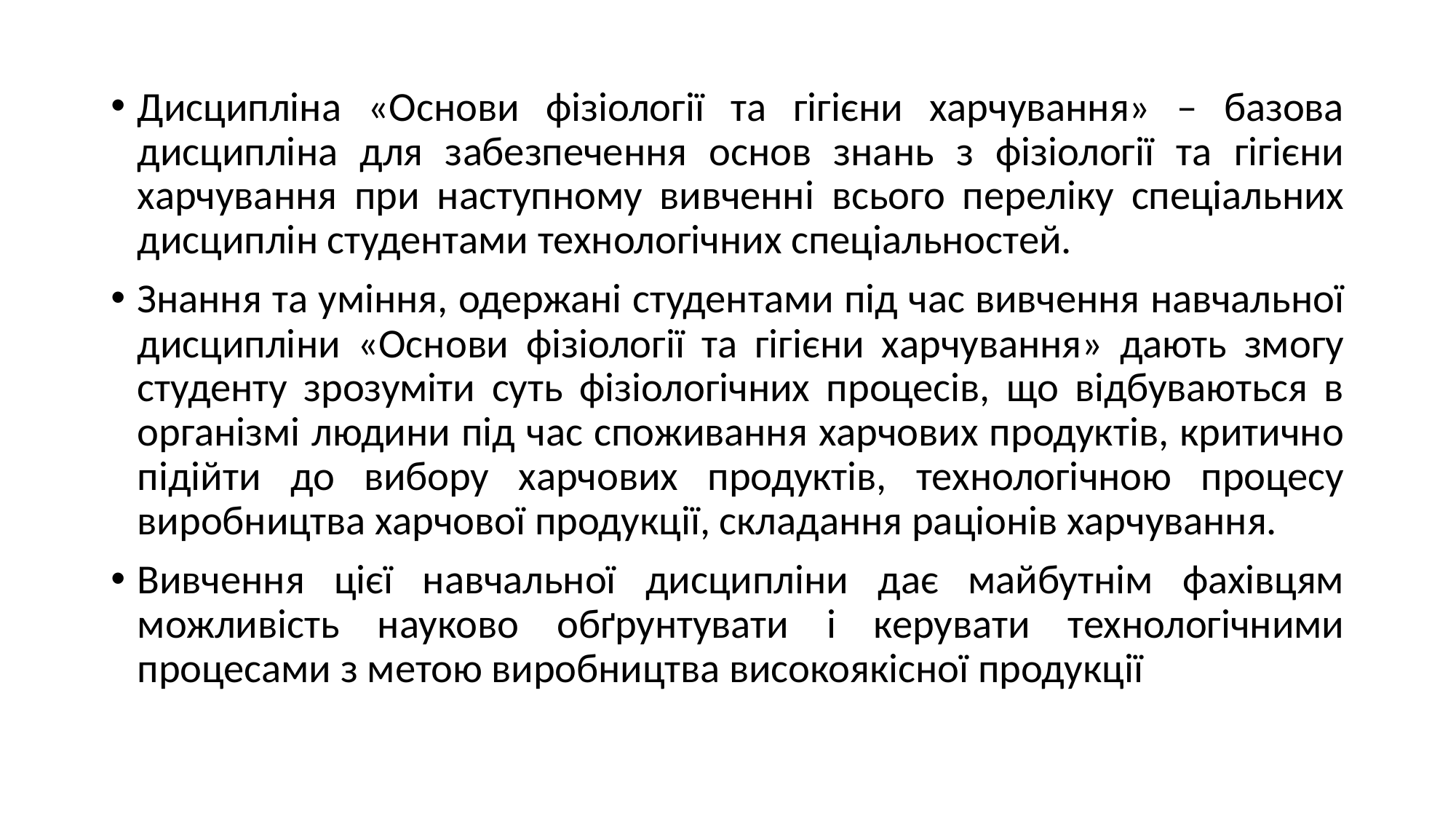

#
Дисципліна «Основи фізіології та гігієни харчування» – базова дисципліна для забезпечення основ знань з фізіології та гігієни харчування при наступному вивченні всього переліку спеціальних дисциплін студентами технологічних спеціальностей.
Знання та уміння, одержані студентами під час вивчення навчальної дисципліни «Основи фізіології та гігієни харчування» дають змогу студенту зрозуміти суть фізіологічних процесів, що відбуваються в організмі людини під час споживання харчових продуктів, критично підійти до вибору харчових продуктів, технологічною процесу виробництва харчової продукції, складання раціонів харчування.
Вивчення цієї навчальної дисципліни дає майбутнім фахівцям можливість науково обґрунтувати і керувати технологічними процесами з метою виробництва високоякісної продукції